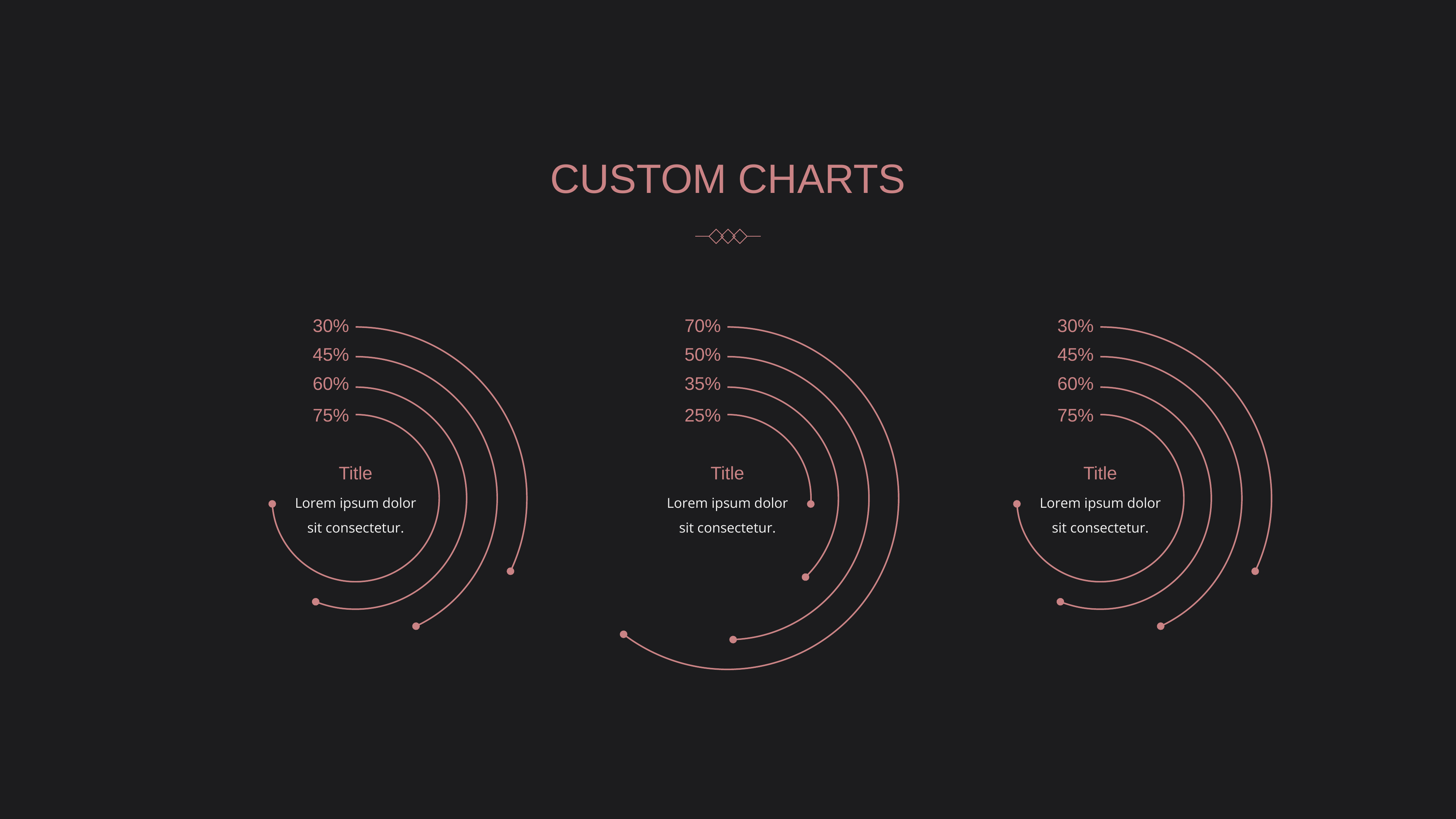

CUSTOM CHARTS

30%
70%
30%

45%
50%
45%

60%
35%
60%

75%
25%
75%

Title
Title
Title
Lorem ipsum dolor sit consectetur.
Lorem ipsum dolor sit consectetur.
Lorem ipsum dolor sit consectetur.